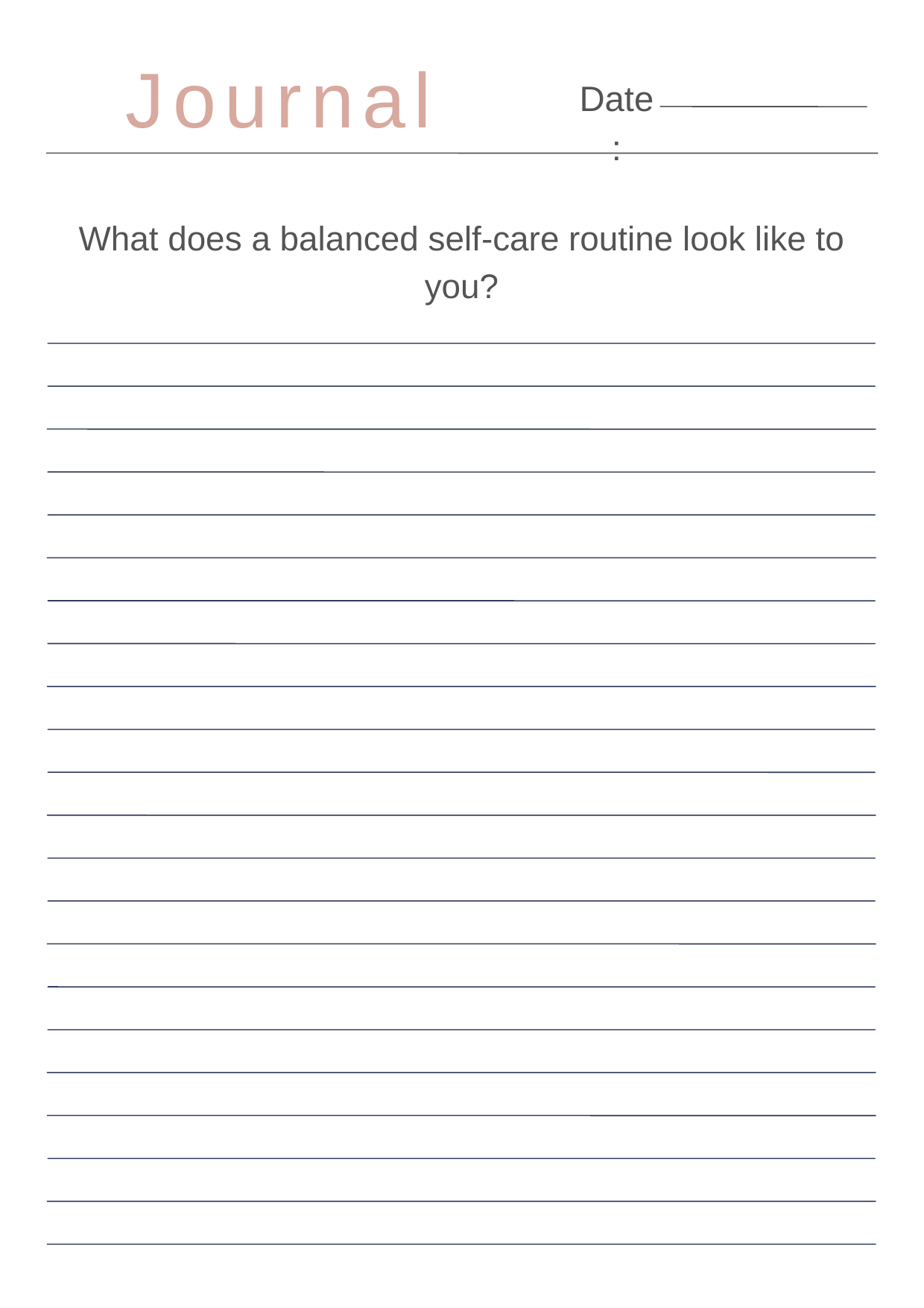

Journal
Date:

What does a balanced self-care routine look like to you?